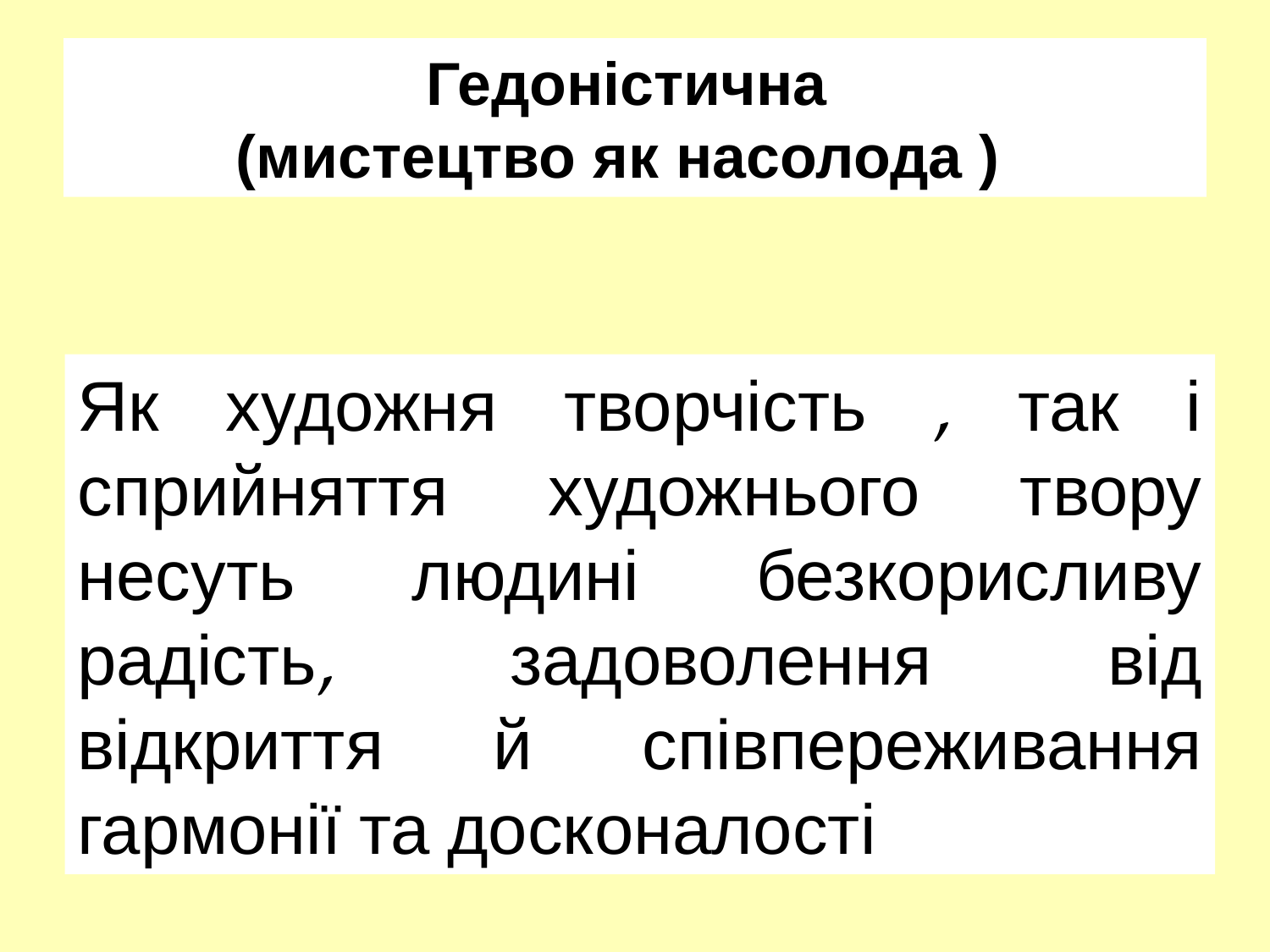

# Гедоністична (мистецтво як насолода )
Як художня творчість , так і сприйняття художнього твору несуть людині безкорисливу радість, задоволення від відкриття й співпереживання гармонії та досконалості